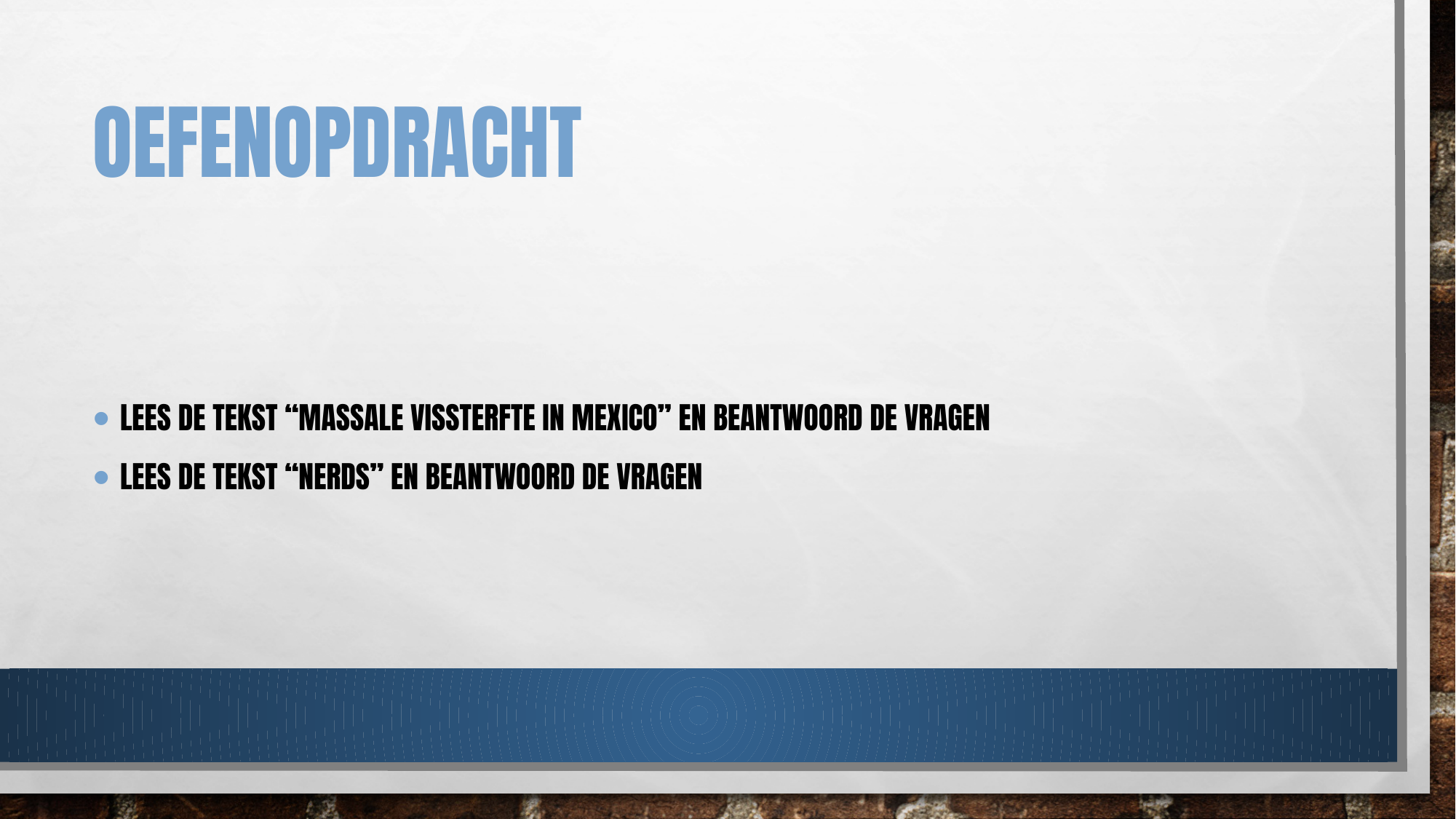

# Oefenopdracht
Lees de tekst “Massale vissterfte in Mexico” en beantwoord de vragen
Lees de tekst “nerds” en beantwoord de vragen